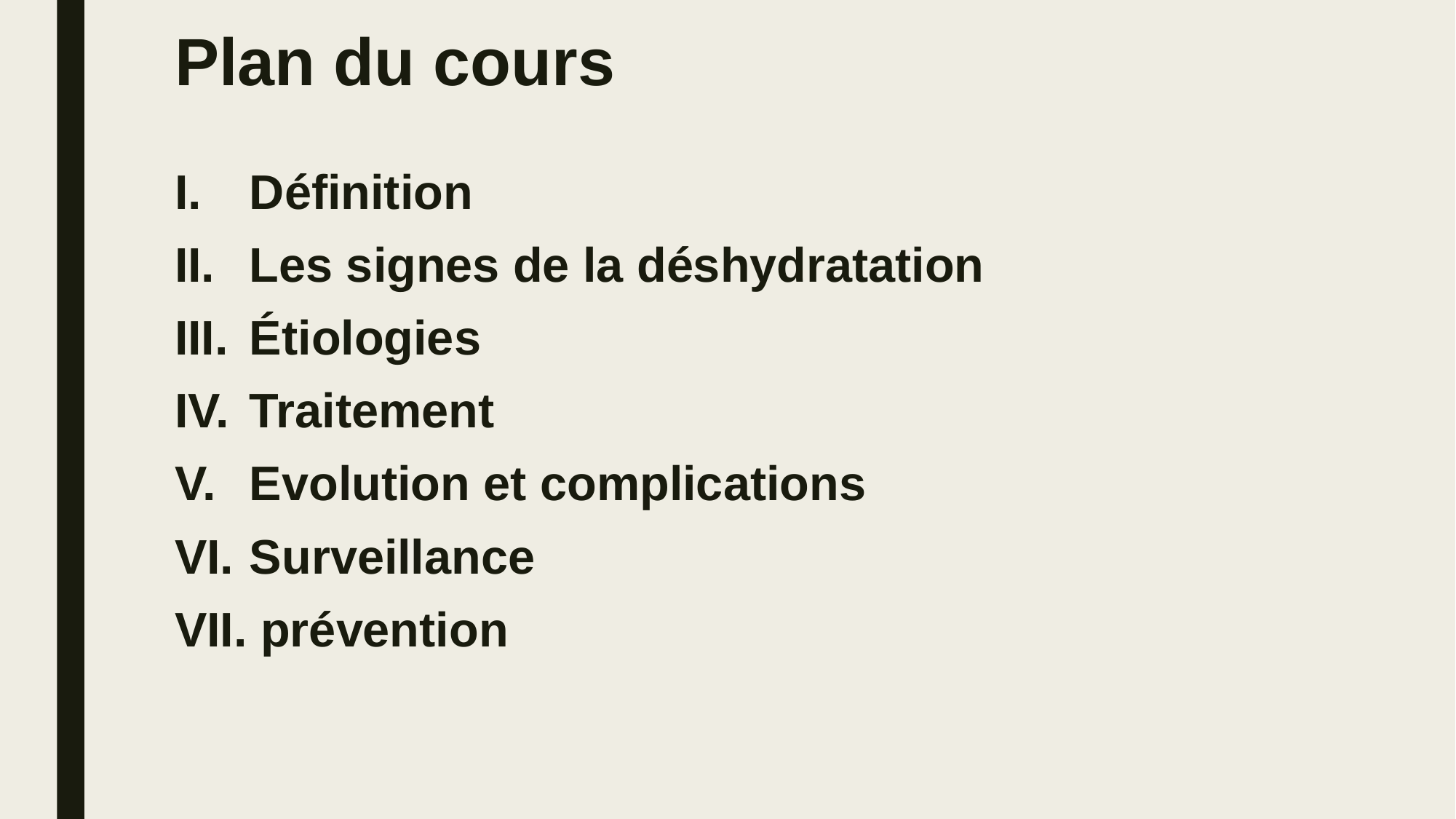

# Plan du cours
 Définition
 Les signes de la déshydratation
 Étiologies
 Traitement
 Evolution et complications
 Surveillance
 prévention